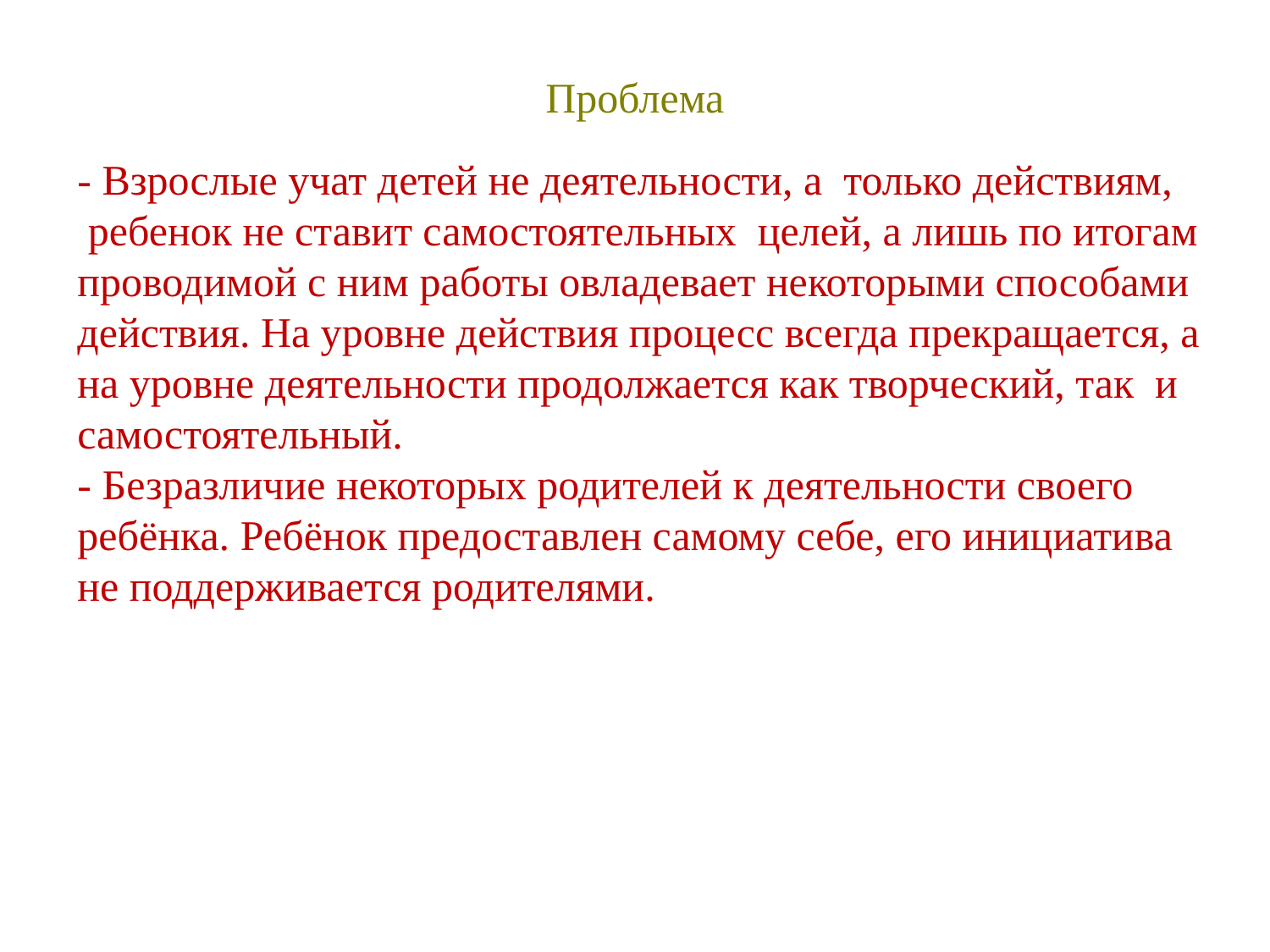

Проблема
- Взрослые учат детей не деятельности, а  только действиям,
 ребенок не ставит самостоятельных  целей, а лишь по итогам
проводимой с ним работы овладевает некоторыми способами
действия. На уровне действия процесс всегда прекращается, а
на уровне деятельности продолжается как творческий, так  и
самостоятельный.
- Безразличие некоторых родителей к деятельности своего
ребёнка. Ребёнок предоставлен самому себе, его инициатива
не поддерживается родителями.